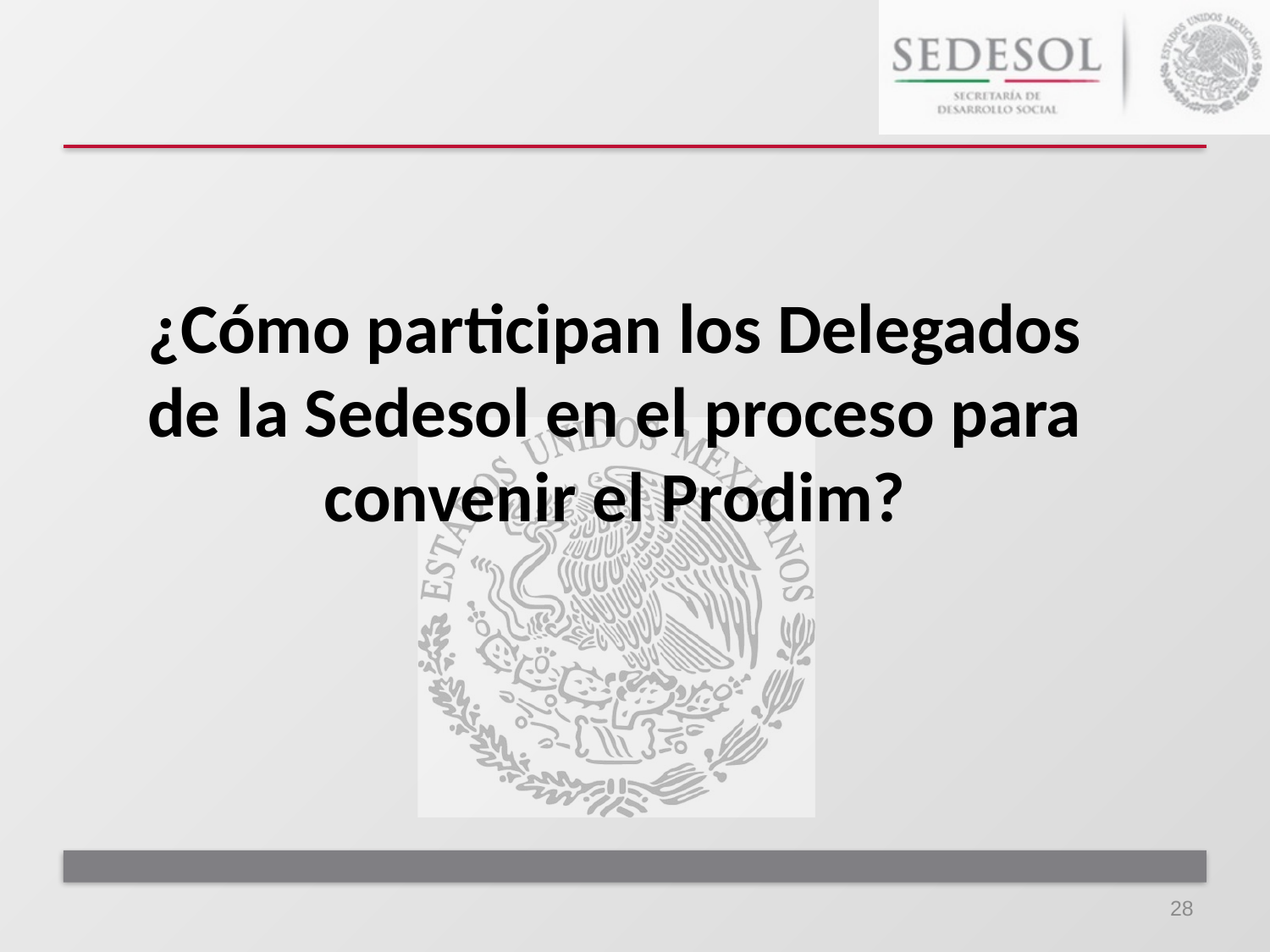

¿Cómo participan los Delegados de la Sedesol en el proceso para convenir el Prodim?
28